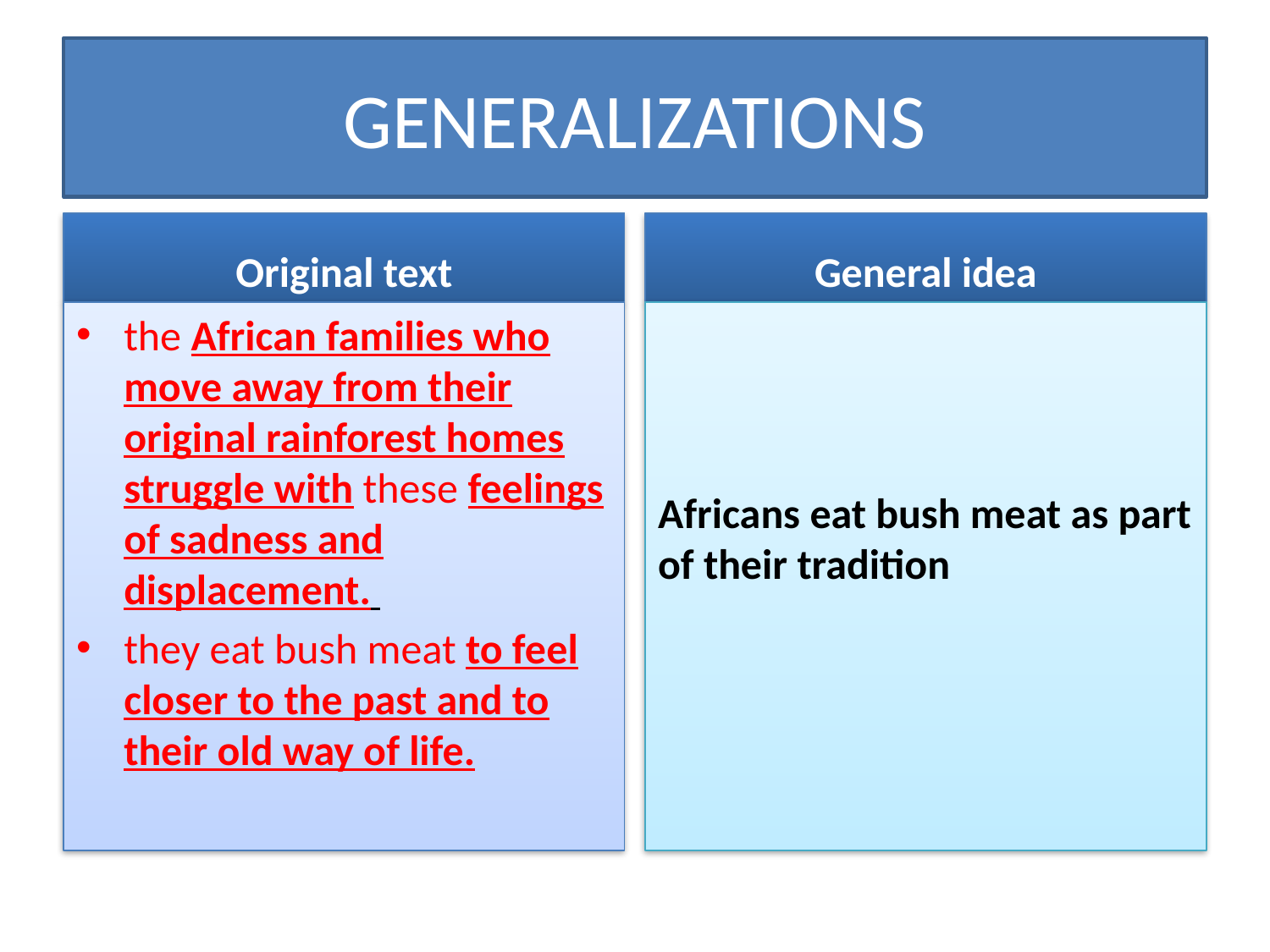

# GENERALIZATIONS
Original text
General idea
the African families who move away from their original rainforest homes struggle with these feelings of sadness and displacement.
they eat bush meat to feel closer to the past and to their old way of life.

Africans eat bush meat as part of their tradition